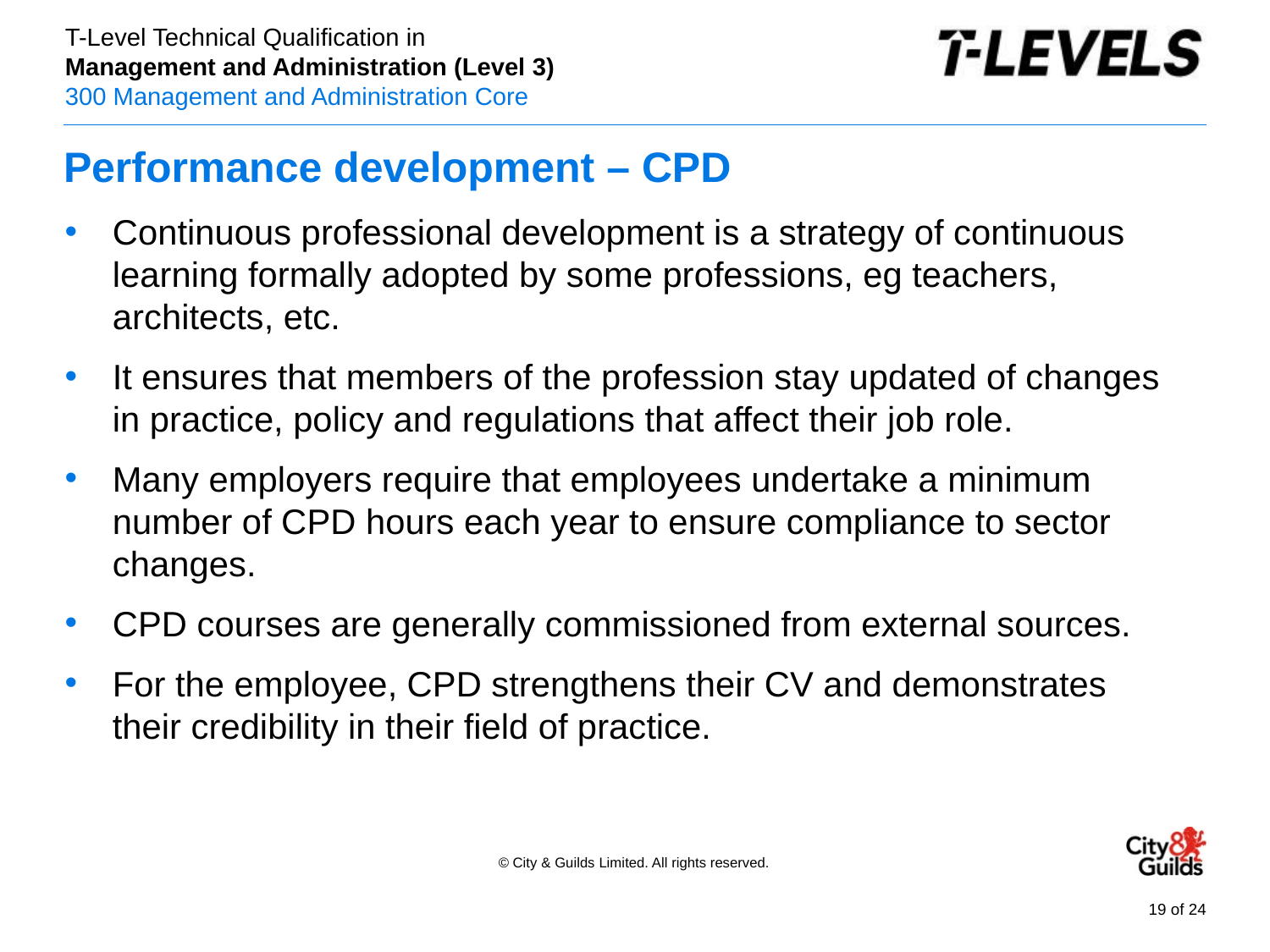

# Performance development – CPD
Continuous professional development is a strategy of continuous learning formally adopted by some professions, eg teachers, architects, etc.
It ensures that members of the profession stay updated of changes in practice, policy and regulations that affect their job role.
Many employers require that employees undertake a minimum number of CPD hours each year to ensure compliance to sector changes.
CPD courses are generally commissioned from external sources.
For the employee, CPD strengthens their CV and demonstrates their credibility in their field of practice.